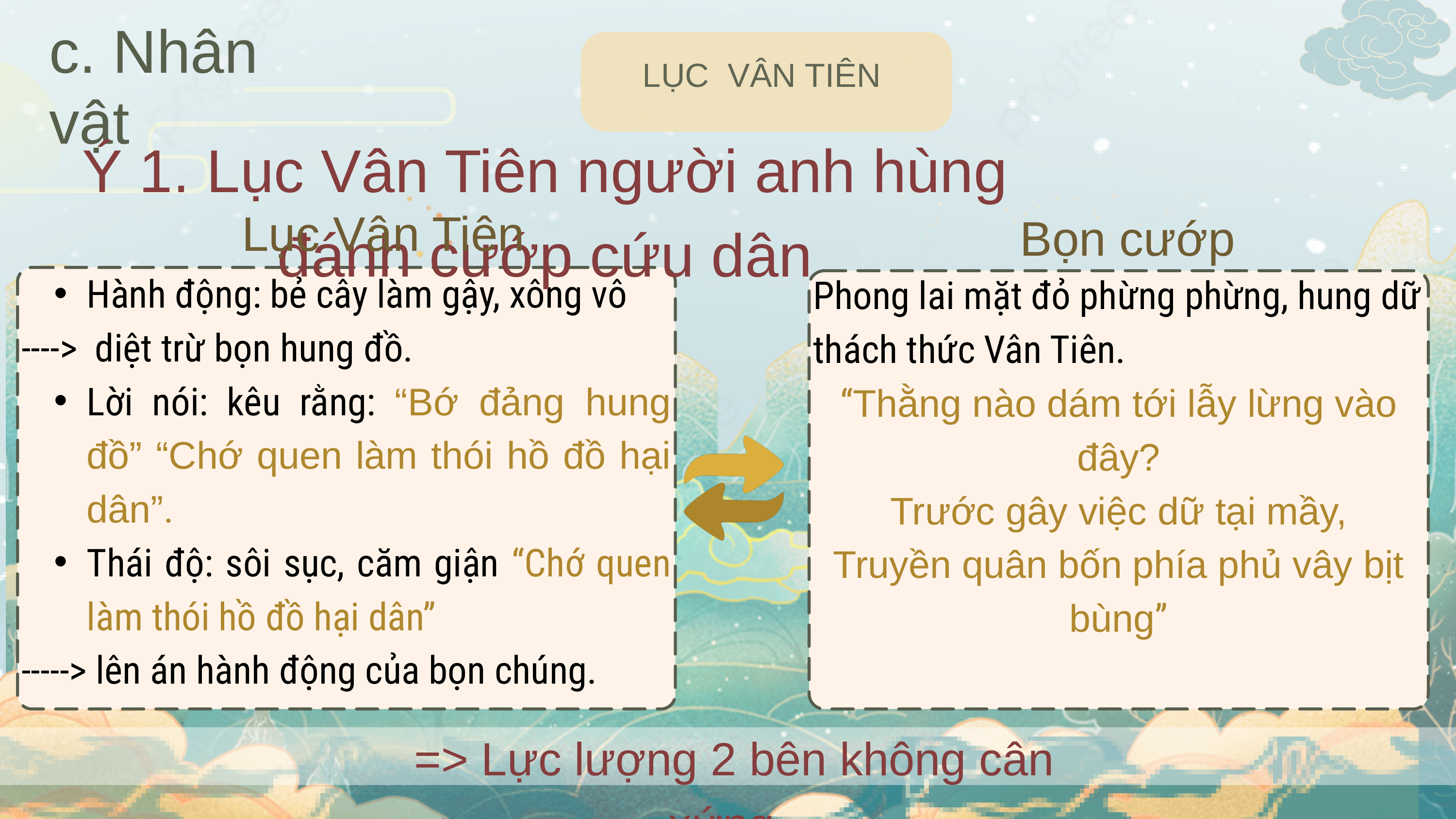

c. Nhân vật

LỤC  VÂN TIÊN
Ý 1. Lục Vân Tiên người anh hùng đánh cướp cứu dân

Lục Vân Tiên
Bọn cướp

Hành động: bẻ cây làm gậy, xông vô
---->  diệt trừ bọn hung đồ.
Lời nói: kêu rằng: “Bớ đảng hung đồ” “Chớ quen làm thói hồ đồ hại dân”.
Thái độ: sôi sục, căm giận “Chớ quen làm thói hồ đồ hại dân”
-----> lên án hành động của bọn chúng.

Phong lai mặt đỏ phừng phừng, hung dữ thách thức Vân Tiên.
“Thằng nào dám tới lẫy lừng vào đây?
Trước gây việc dữ tại mầy,
Truyền quân bốn phía phủ vây bịt bùng”

 => Lực lượng 2 bên không cân xứng.